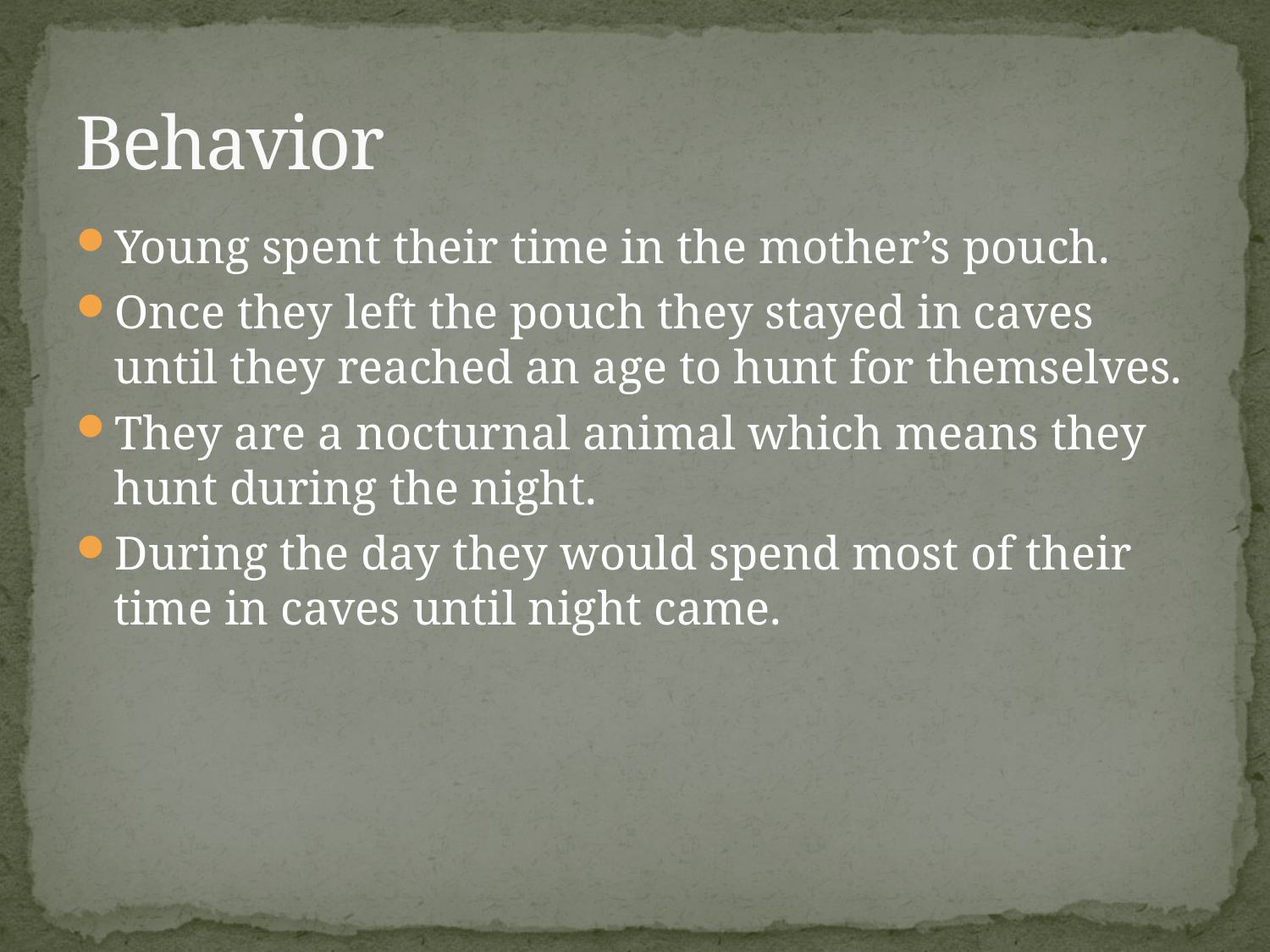

# Behavior
Young spent their time in the mother’s pouch.
Once they left the pouch they stayed in caves until they reached an age to hunt for themselves.
They are a nocturnal animal which means they hunt during the night.
During the day they would spend most of their time in caves until night came.